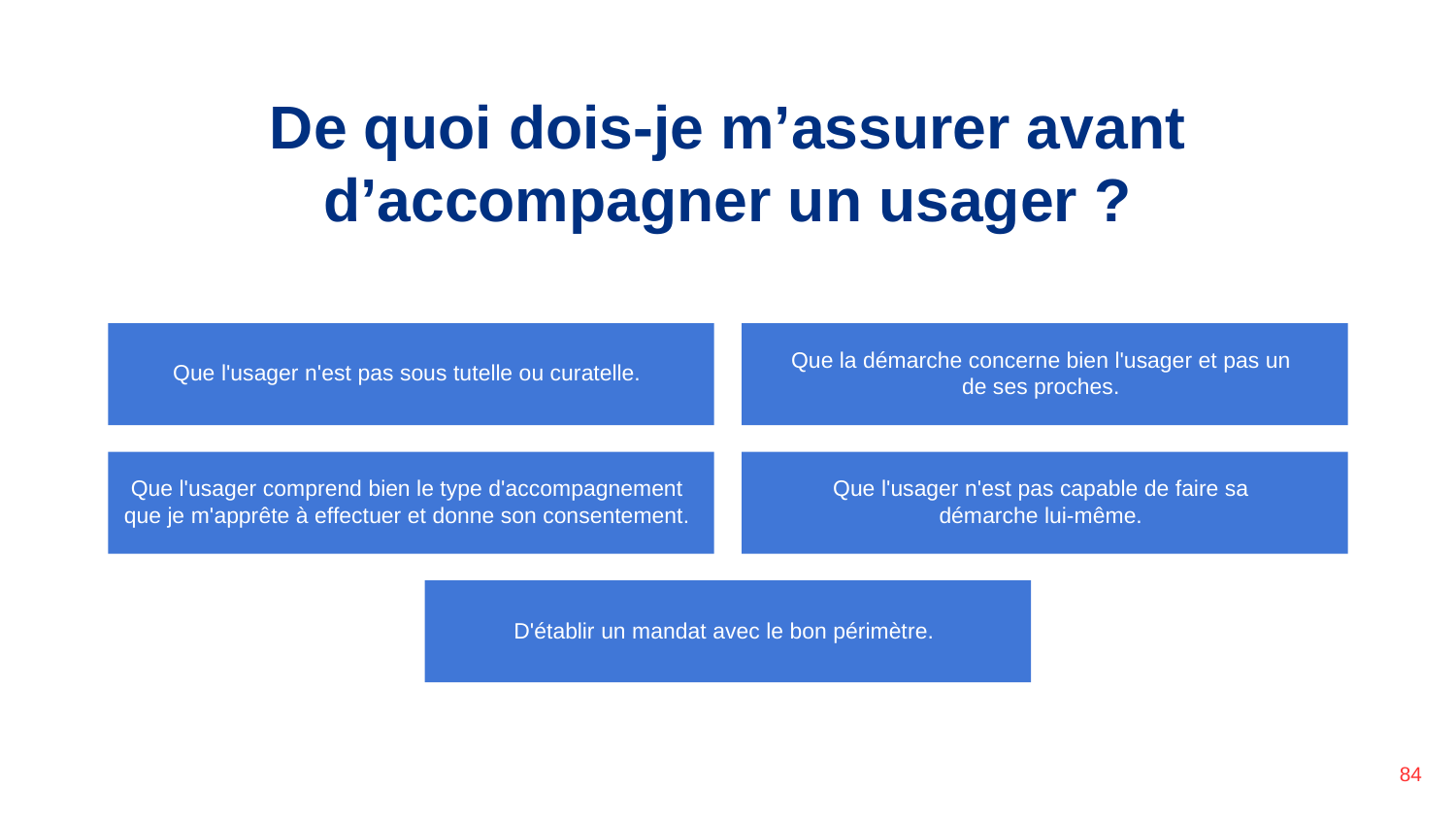

De quoi dois-je m’assurer avant d’accompagner un usager ?

Que l'usager n'est pas sous tutelle ou curatelle.

Que la démarche concerne bien l'usager et pas un de ses proches.

Que l'usager comprend bien le type d'accompagnement que je m'apprête à effectuer et donne son consentement.

Que l'usager n'est pas capable de faire sa démarche lui-même.

D'établir un mandat avec le bon périmètre.
84